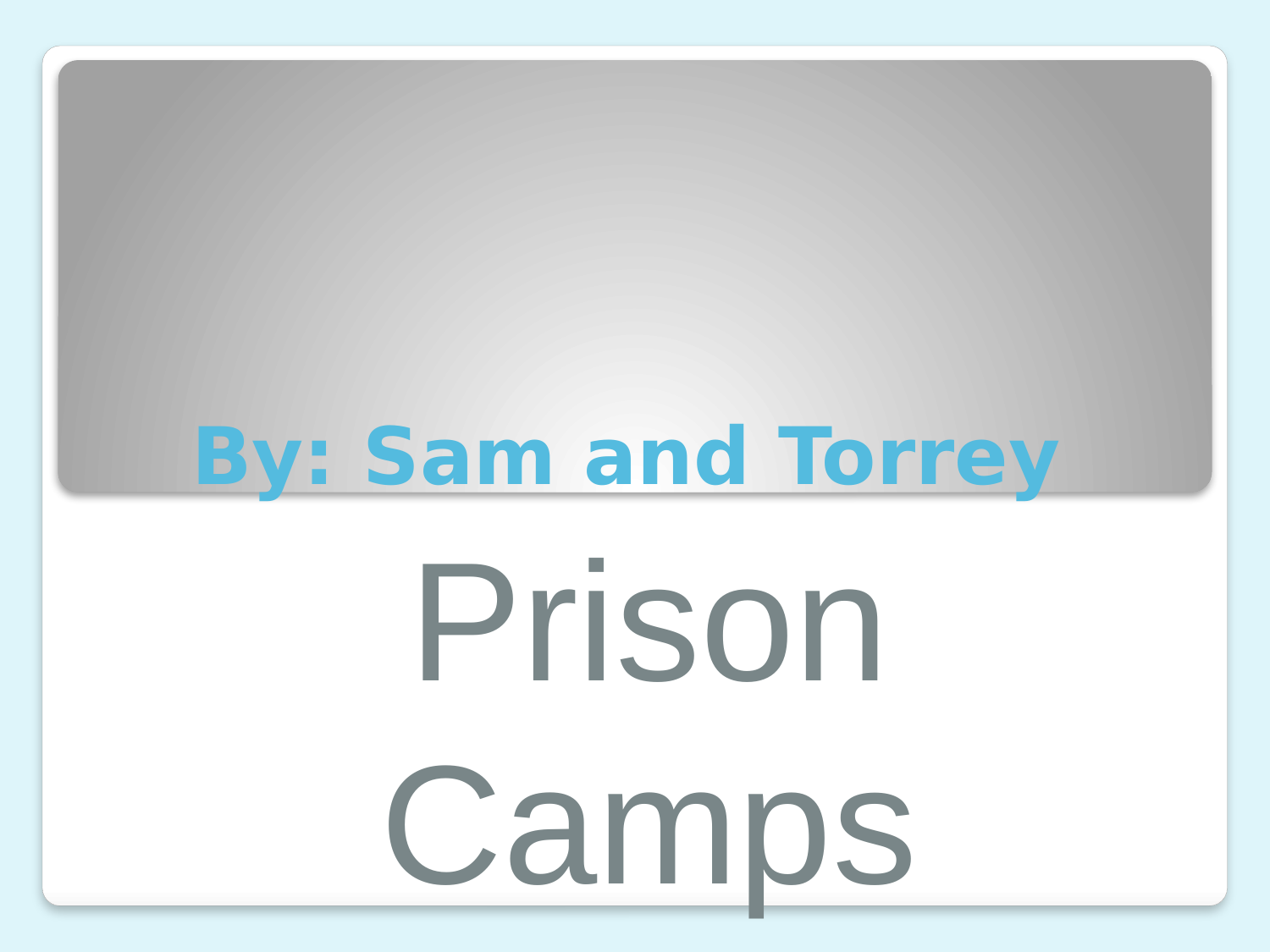

# By: Sam and Torrey
Prison Camps